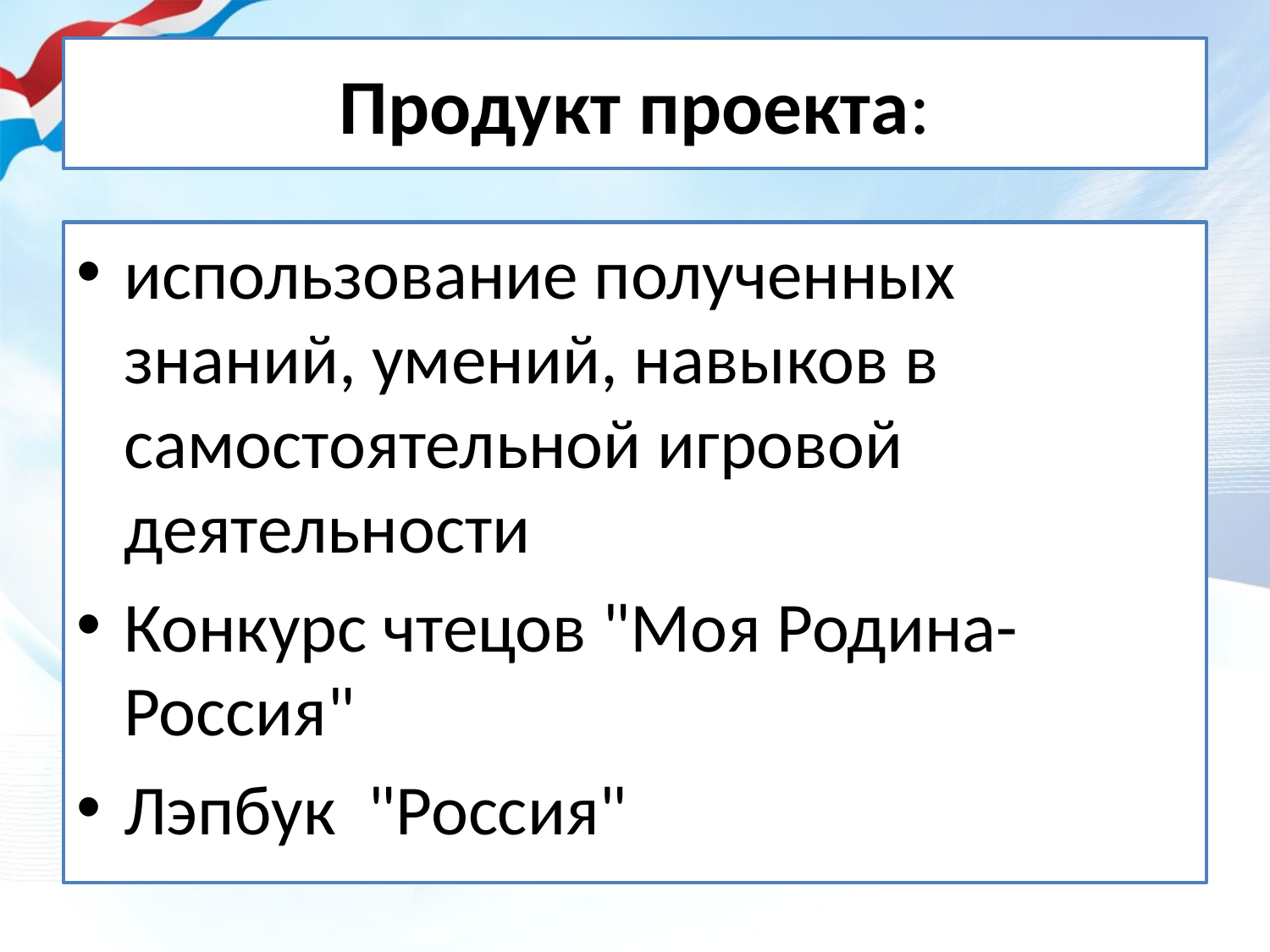

# Продукт проекта:
использование полученных знаний, умений, навыков в самостоятельной игровой деятельности
Конкурс чтецов "Моя Родина- Россия"
Лэпбук  "Россия"